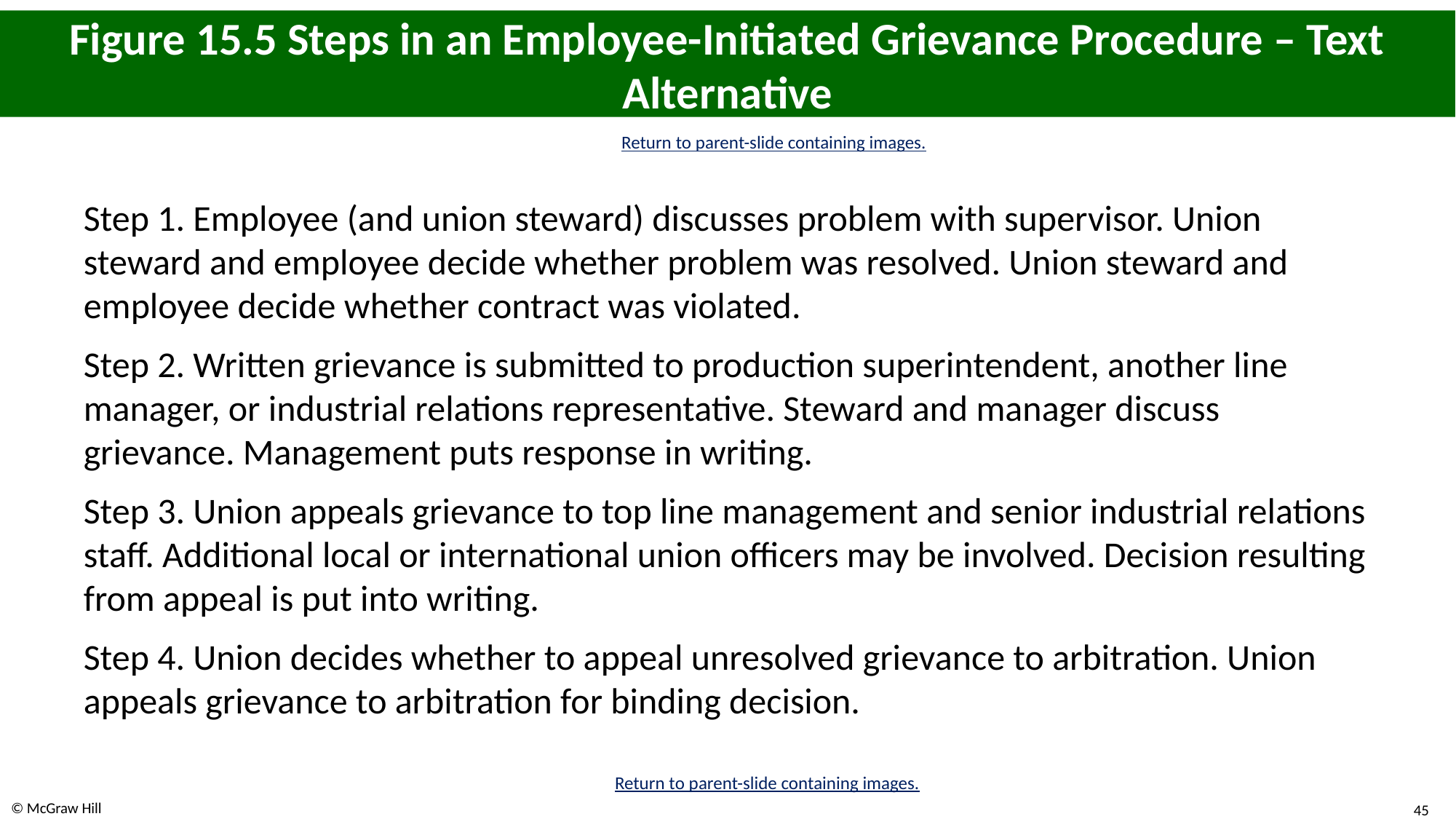

# Figure 15.5 Steps in an Employee-Initiated Grievance Procedure – Text Alternative
Return to parent-slide containing images.
Step 1. Employee (and union steward) discusses problem with supervisor. Union steward and employee decide whether problem was resolved. Union steward and employee decide whether contract was violated.
Step 2. Written grievance is submitted to production superintendent, another line manager, or industrial relations representative. Steward and manager discuss grievance. Management puts response in writing.
Step 3. Union appeals grievance to top line management and senior industrial relations staff. Additional local or international union officers may be involved. Decision resulting from appeal is put into writing.
Step 4. Union decides whether to appeal unresolved grievance to arbitration. Union appeals grievance to arbitration for binding decision.
Return to parent-slide containing images.